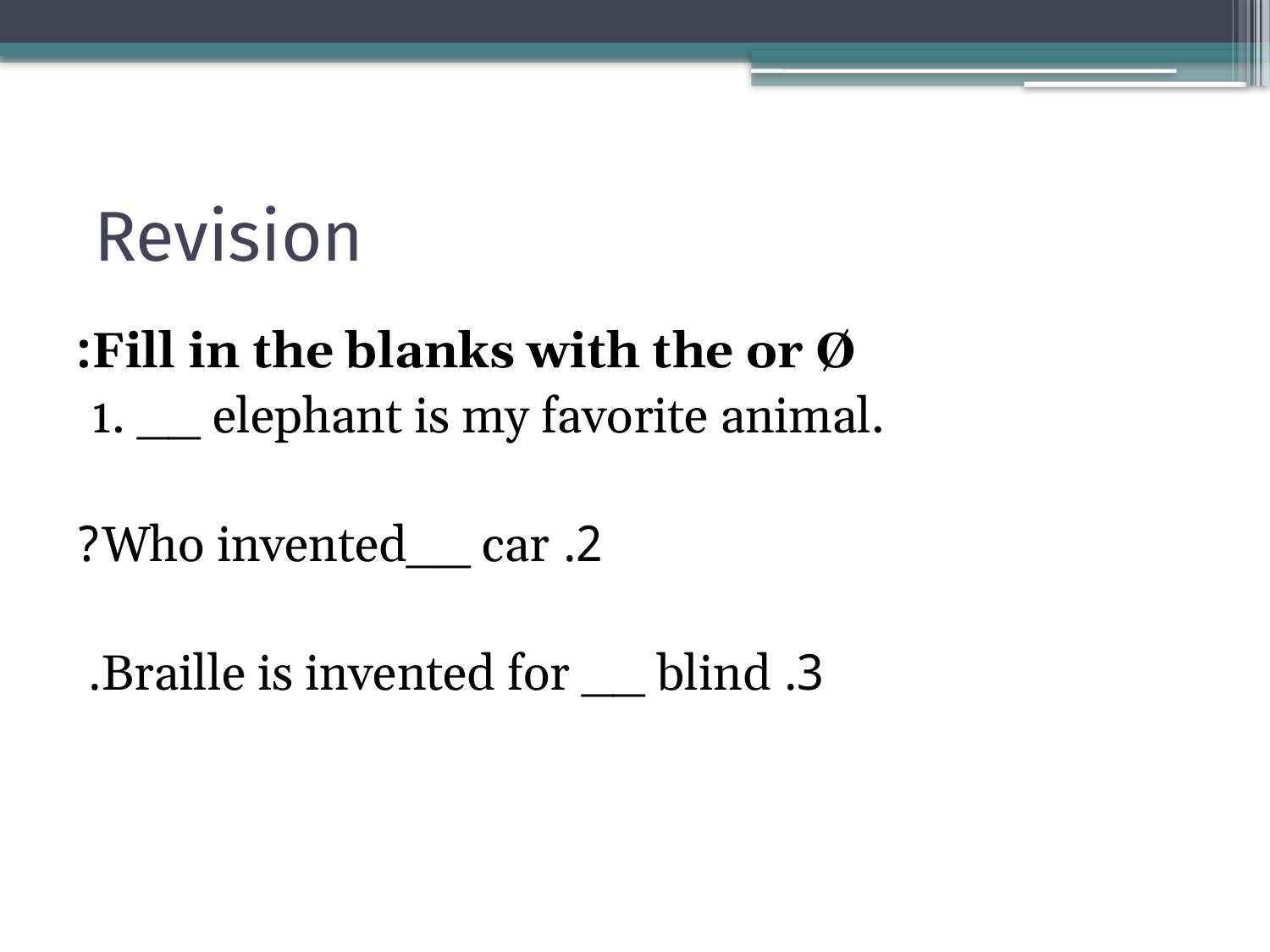

# Revision
Fill in the blanks with the or Ø:
1. __ elephant is my favorite animal.

2. Who invented__ car?

3. Braille is invented for __ blind.